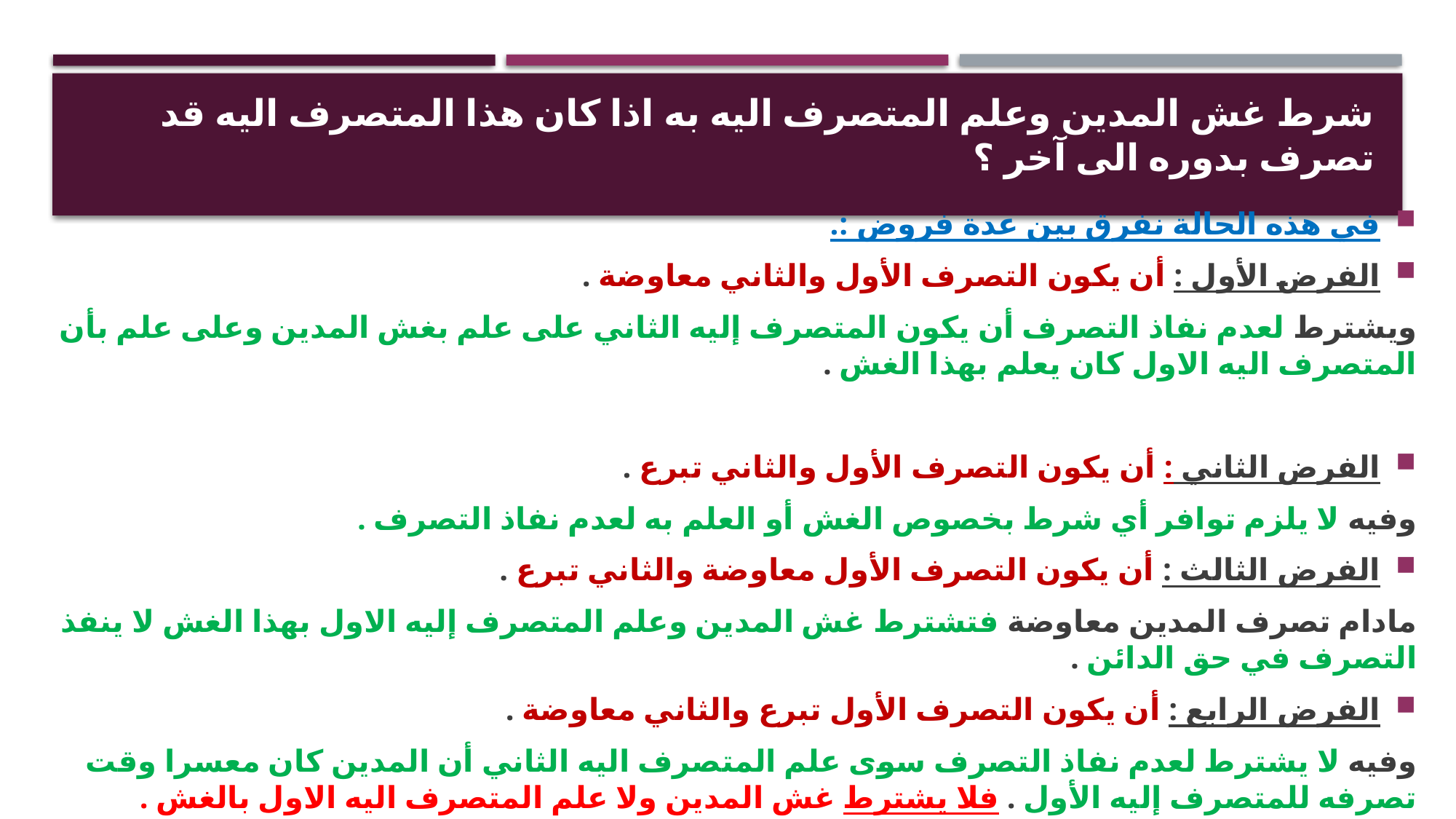

# شرط غش المدين وعلم المتصرف اليه به اذا كان هذا المتصرف اليه قد تصرف بدوره الى آخر ؟

في هذه الحالة نفرق بين عدة فروض :.
الفرض الأول : أن يكون التصرف الأول والثاني معاوضة .
ويشترط لعدم نفاذ التصرف أن يكون المتصرف إليه الثاني على علم بغش المدين وعلى علم بأن المتصرف اليه الاول كان يعلم بهذا الغش .

الفرض الثاني : أن يكون التصرف الأول والثاني تبرع .
وفيه لا يلزم توافر أي شرط بخصوص الغش أو العلم به لعدم نفاذ التصرف .
الفرض الثالث : أن يكون التصرف الأول معاوضة والثاني تبرع .
مادام تصرف المدين معاوضة فتشترط غش المدين وعلم المتصرف إليه الاول بهذا الغش لا ينفذ التصرف في حق الدائن .
الفرض الرابع : أن يكون التصرف الأول تبرع والثاني معاوضة .
وفيه لا يشترط لعدم نفاذ التصرف سوى علم المتصرف اليه الثاني أن المدين كان معسرا وقت تصرفه للمتصرف إليه الأول . فلا يشترط غش المدين ولا علم المتصرف اليه الاول بالغش .